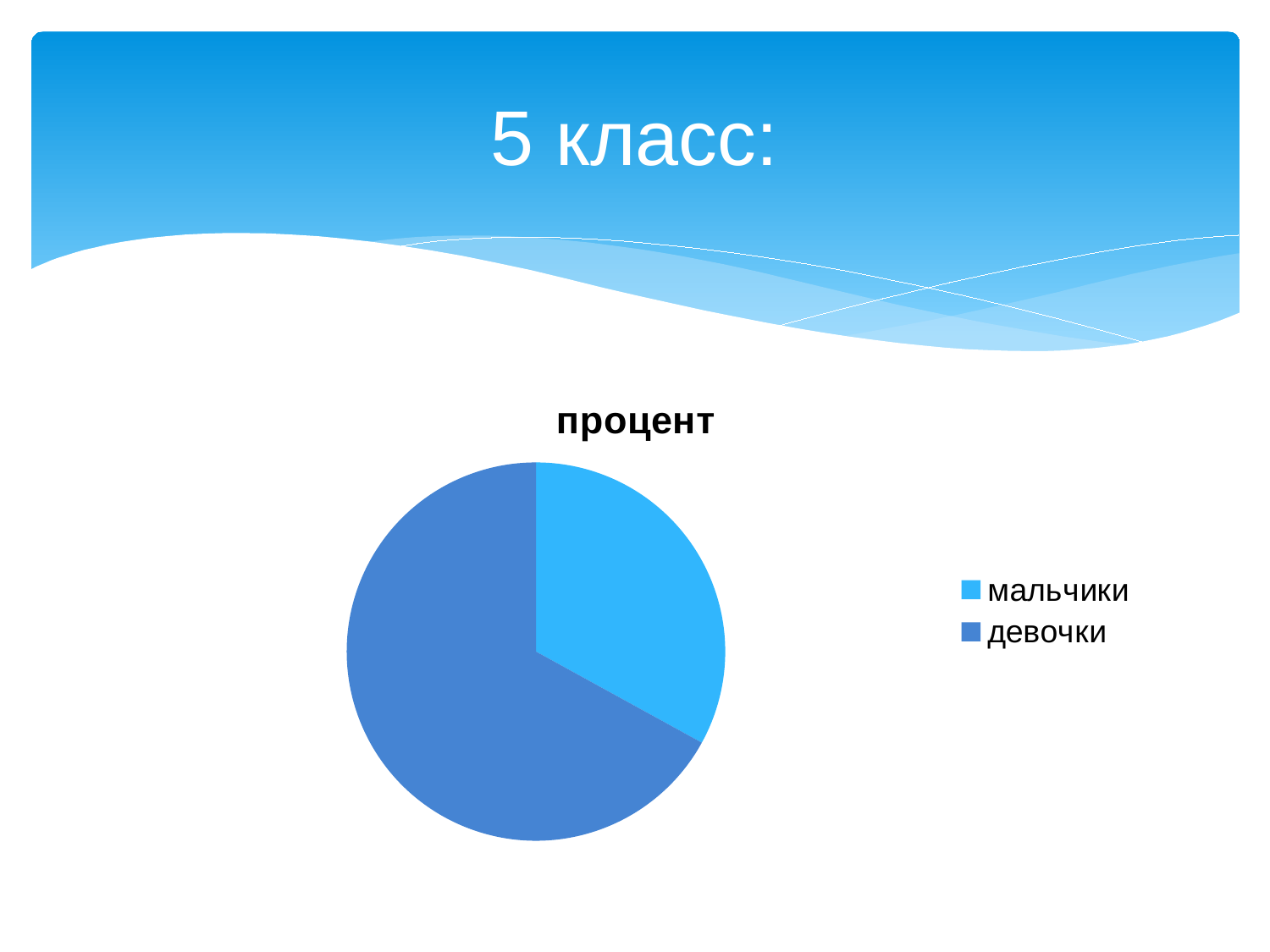

# 5 класс:

### Chart:

| Category | процент |
|---|---|
| мальчики | 33.0 |
| девочки | 67.0 |